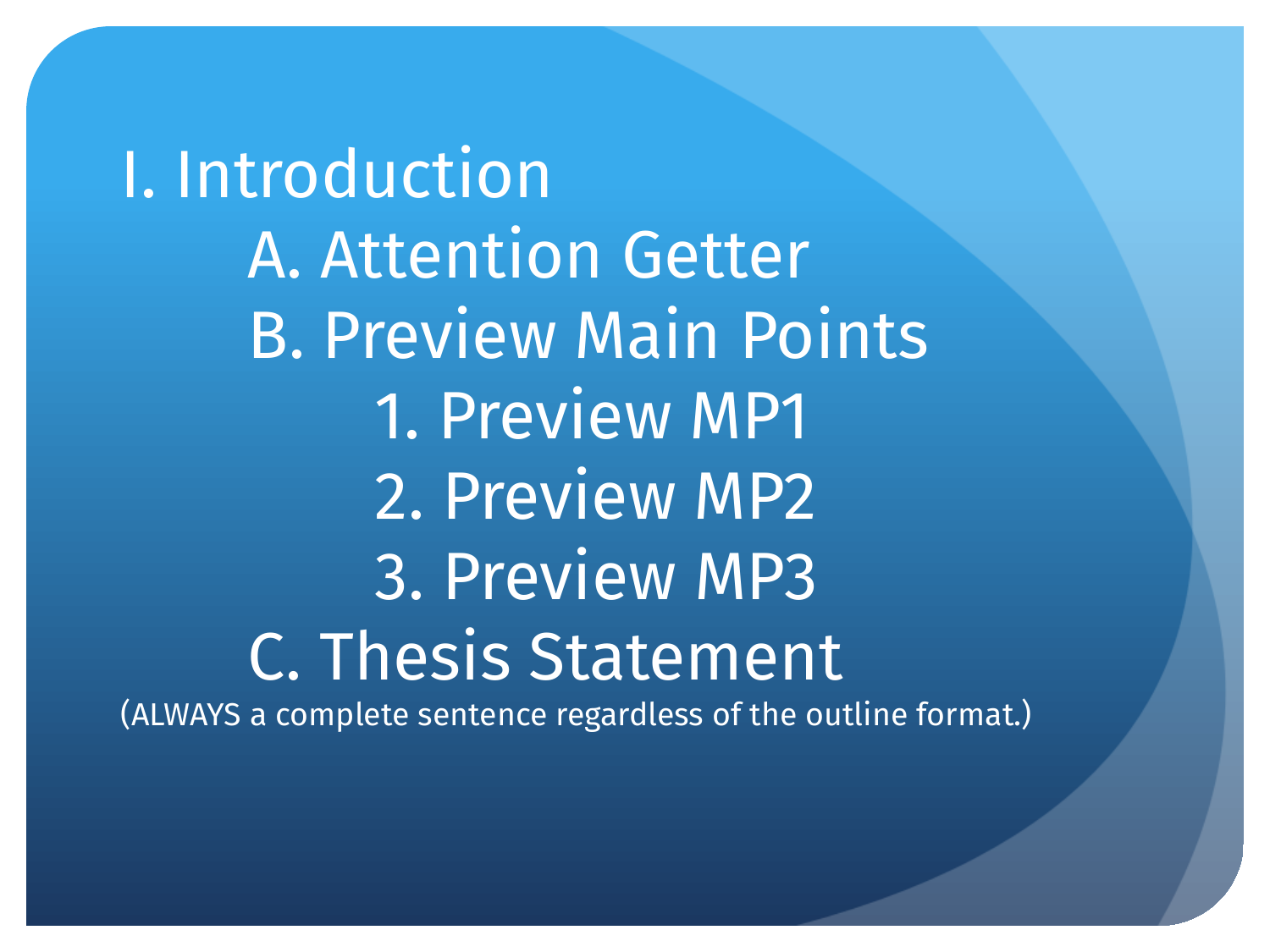

# I. Introduction A. Attention Getter B. Preview Main Points 1. Preview MP1 2. Preview MP2 3. Preview MP3 C. Thesis Statement (ALWAYS a complete sentence regardless of the outline format.)